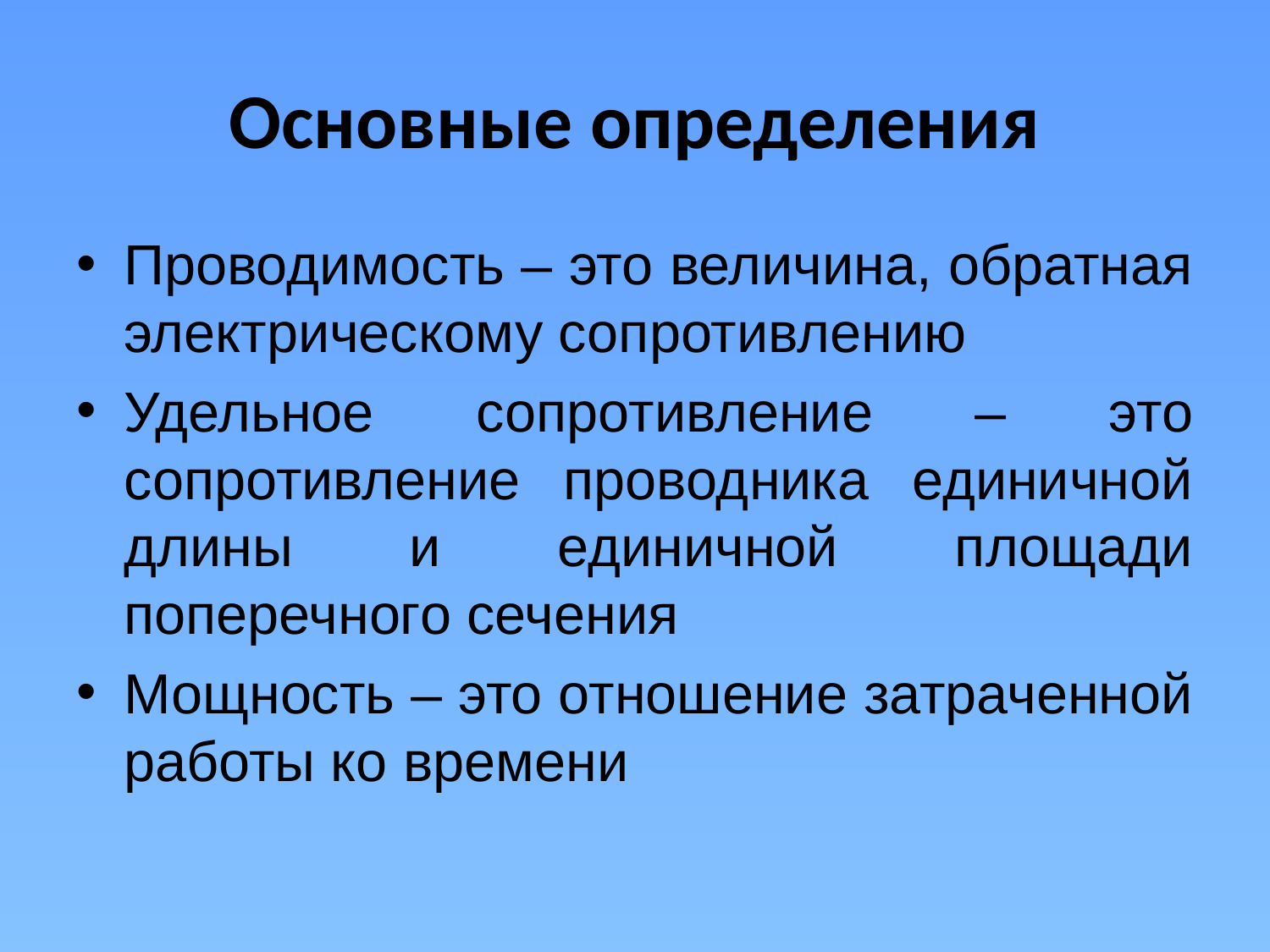

# Основные определения
Проводимость – это величина, обратная электрическому сопротивлению
Удельное сопротивление – это сопротивление проводника единичной длины и единичной площади поперечного сечения
Мощность – это отношение затраченной работы ко времени